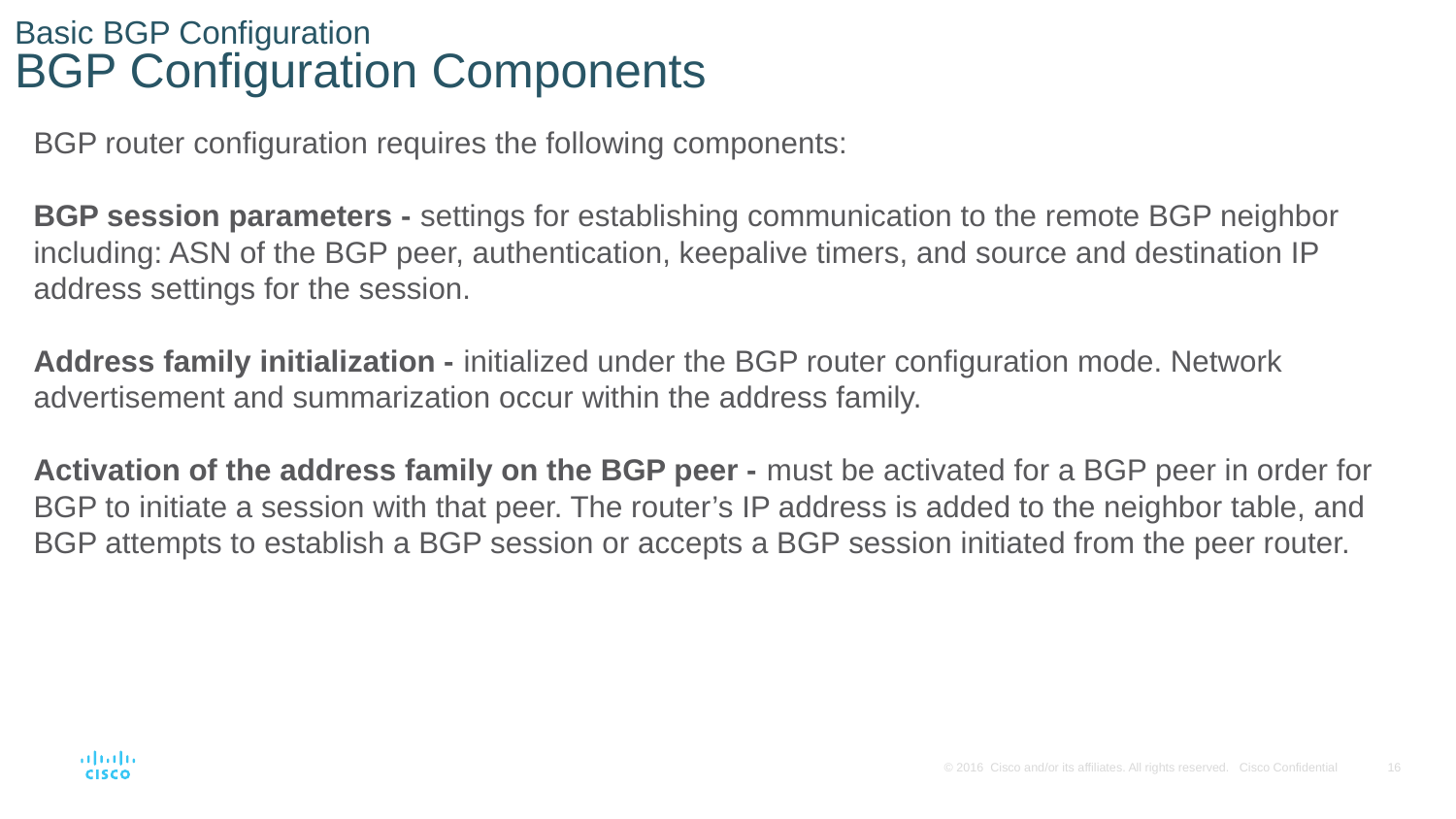

# Basic BGP Configuration BGP Configuration Components
BGP router configuration requires the following components:

BGP session parameters - settings for establishing communication to the remote BGP neighbor including: ASN of the BGP peer, authentication, keepalive timers, and source and destination IP address settings for the session.

Address family initialization - initialized under the BGP router configuration mode. Network advertisement and summarization occur within the address family.

Activation of the address family on the BGP peer - must be activated for a BGP peer in order for BGP to initiate a session with that peer. The router’s IP address is added to the neighbor table, and BGP attempts to establish a BGP session or accepts a BGP session initiated from the peer router.